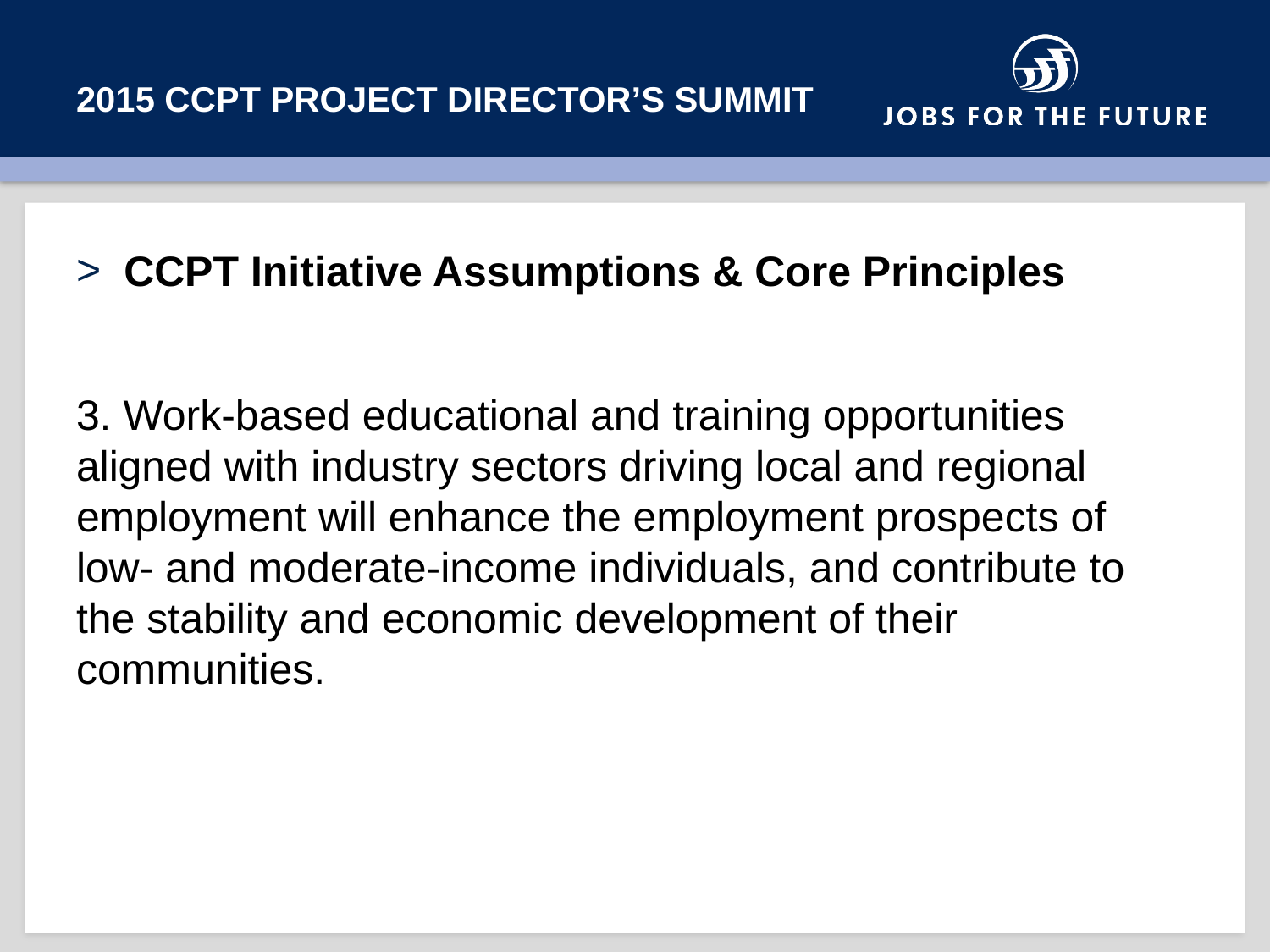

# 2015 CCPT PROJECT DIRECTOR’s SUMMIT
CCPT Initiative Assumptions & Core Principles

3. Work-based educational and training opportunities aligned with industry sectors driving local and regional employment will enhance the employment prospects of low- and moderate-income individuals, and contribute to the stability and economic development of their communities.